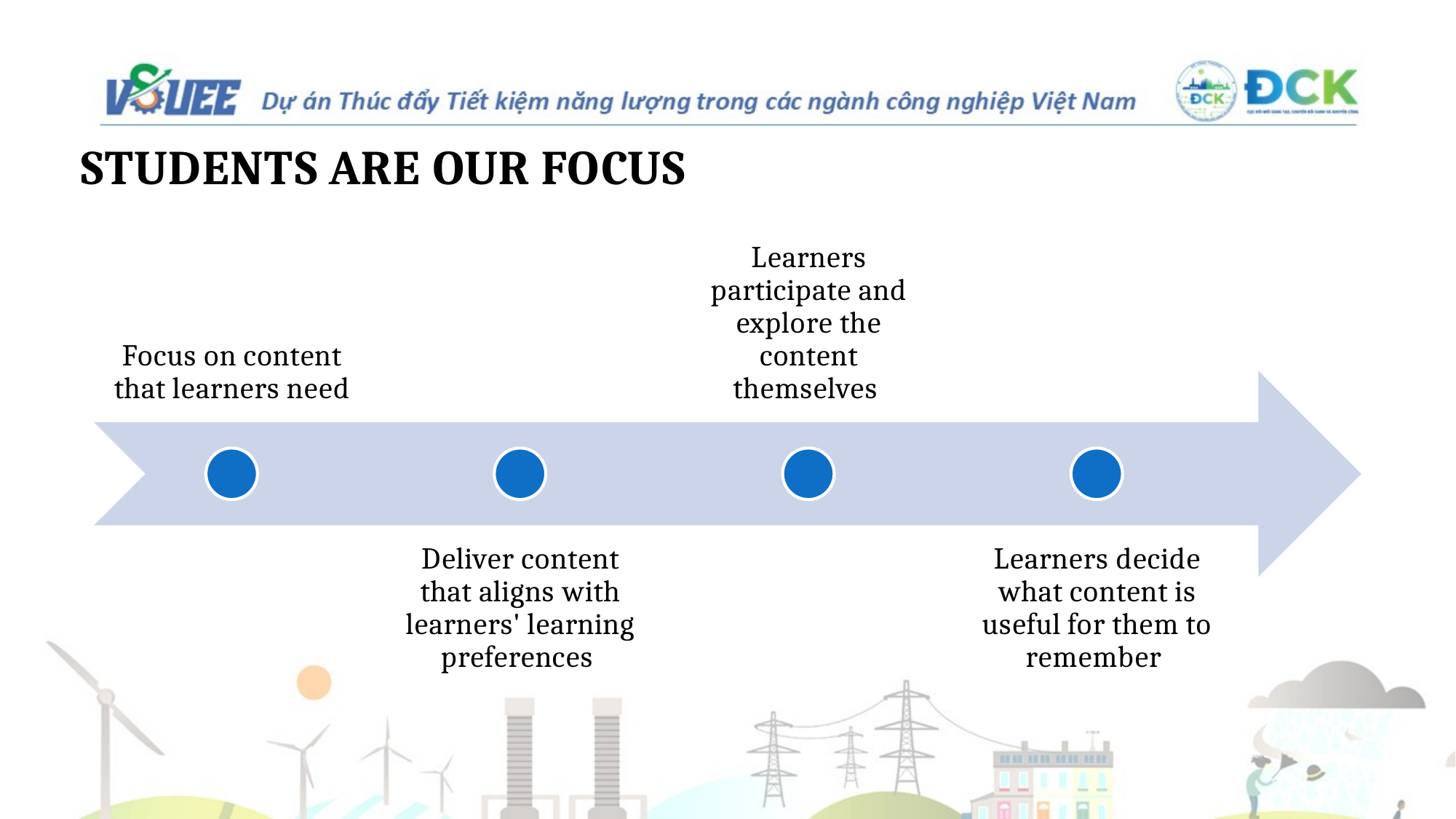

# STUDENTS ARE OUR FOCUS
Focus on content that learners need
Deliver content that aligns with learners' learning preferences
Learners participate and explore the content themselves
Learners decide what content is useful for them to remember